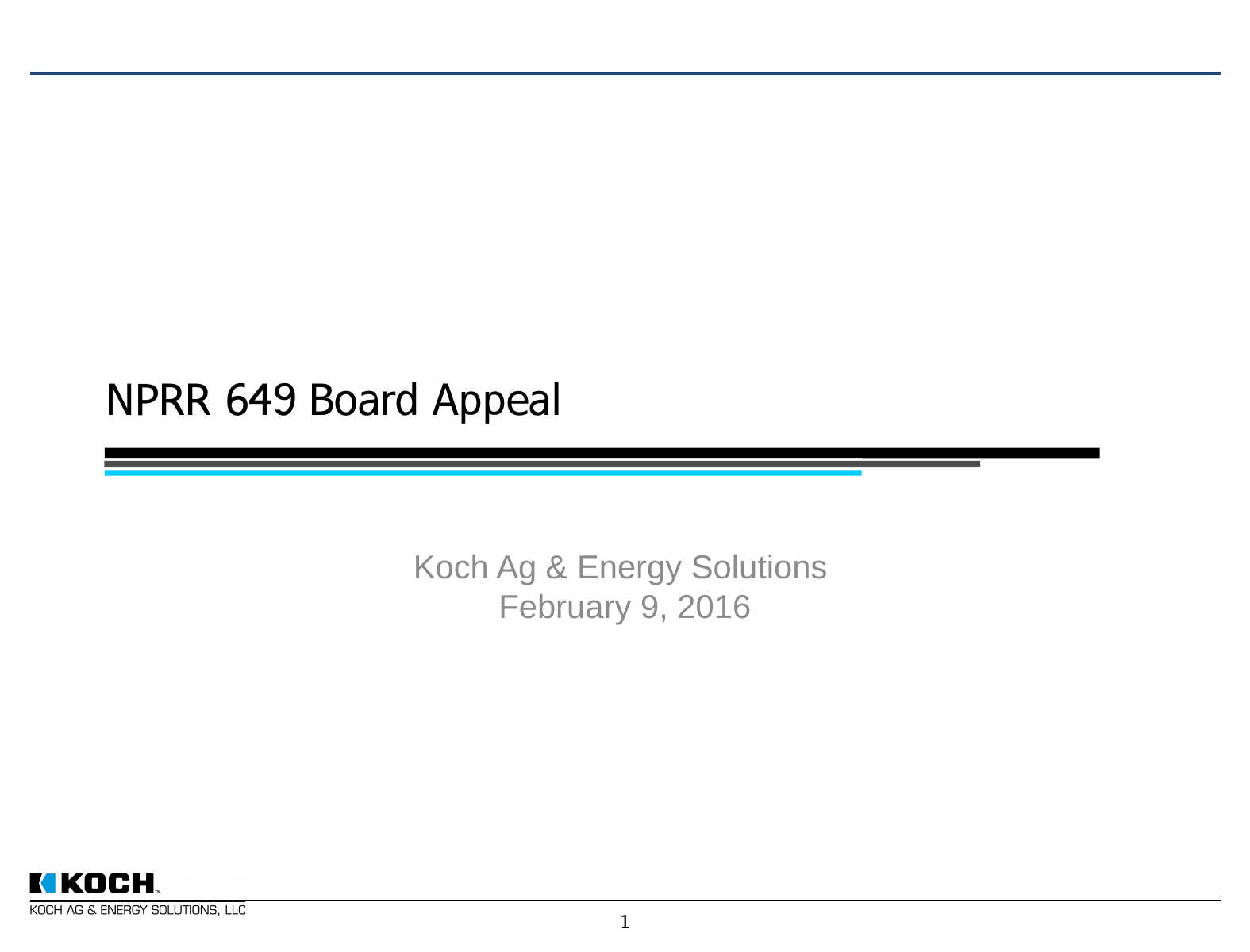

# NPRR 649 Board Appeal
Koch Ag & Energy Solutions
February 9, 2016

1